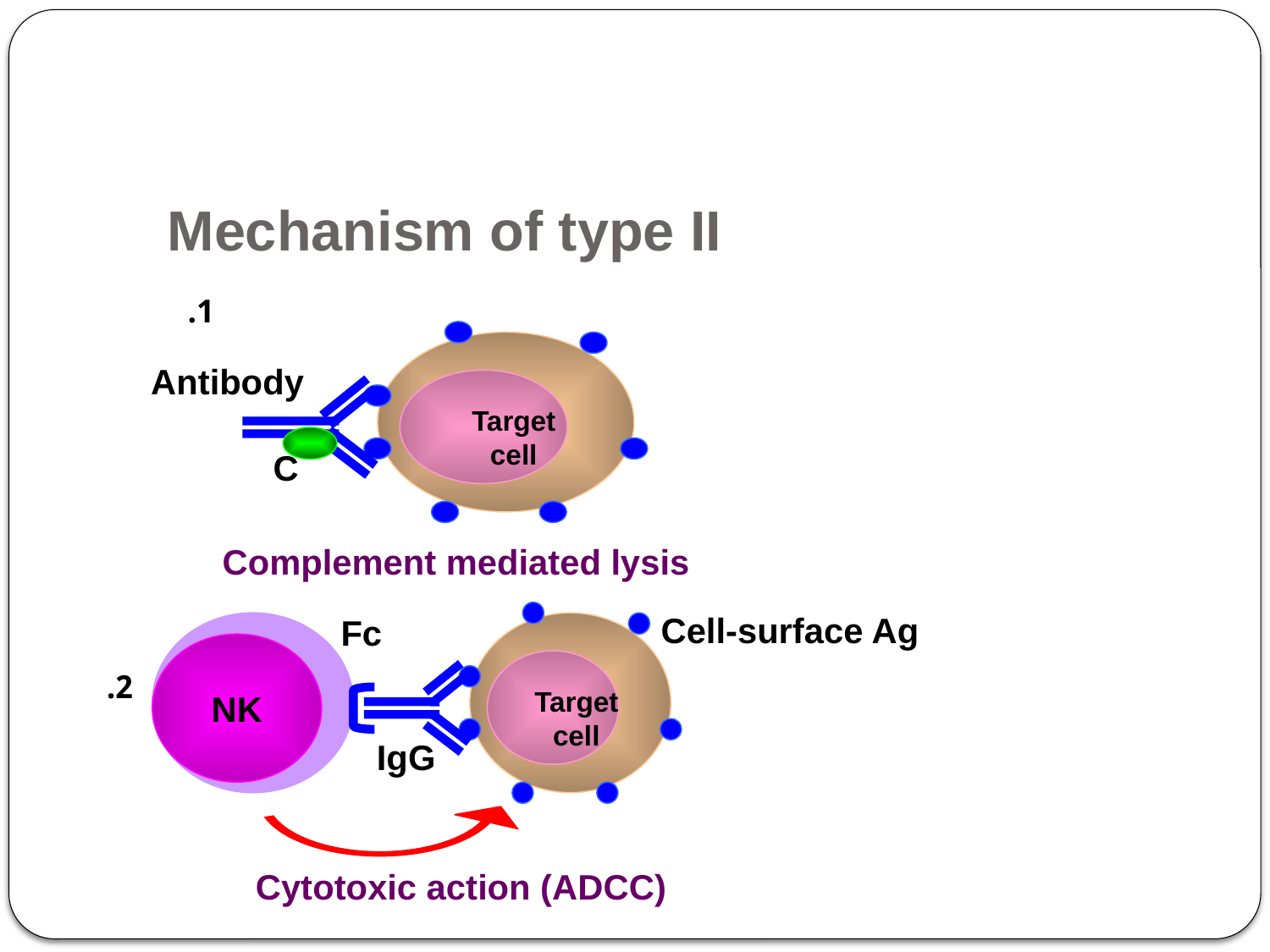

# Mechanism of type II
1.

Target
cell

Antibody

C
Complement mediated lysis

Target
cell

Cell-surface Ag
Fc

NK

2.

IgG

Cytotoxic action (ADCC)